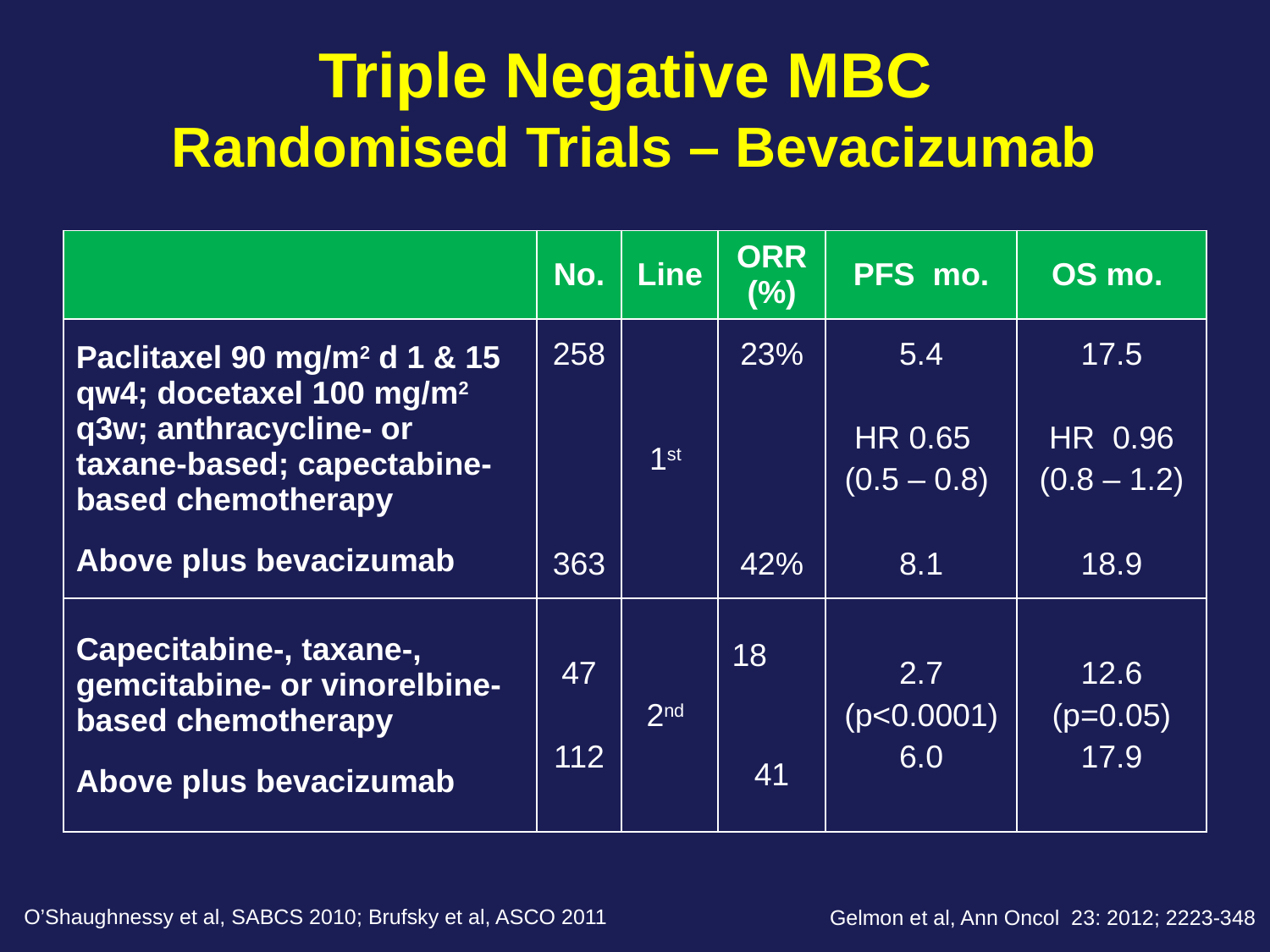

Triple Negative MBC
Randomised Trials – Bevacizumab
|  | No. | Line | ORR (%) | PFS mo. | OS mo. |
| --- | --- | --- | --- | --- | --- |
| Paclitaxel 90 mg/m2 d 1 & 15 qw4; docetaxel 100 mg/m2 q3w; anthracycline- or taxane-based; capectabine- based chemotherapy Above plus bevacizumab | 258 363 | 1st | 23% 42% | 5.4 HR 0.65 (0.5 – 0.8) 8.1 | 17.5 HR 0.96 (0.8 – 1.2) 18.9 |
| Capecitabine-, taxane-, gemcitabine- or vinorelbine-based chemotherapy Above plus bevacizumab | 47 112 | 2nd | 18 41 | 2.7 (p<0.0001) 6.0 | 12.6 (p=0.05) 17.9 |

O’Shaughnessy et al, SABCS 2010; Brufsky et al, ASCO 2011
Gelmon et al, Ann Oncol  23: 2012; 2223-348